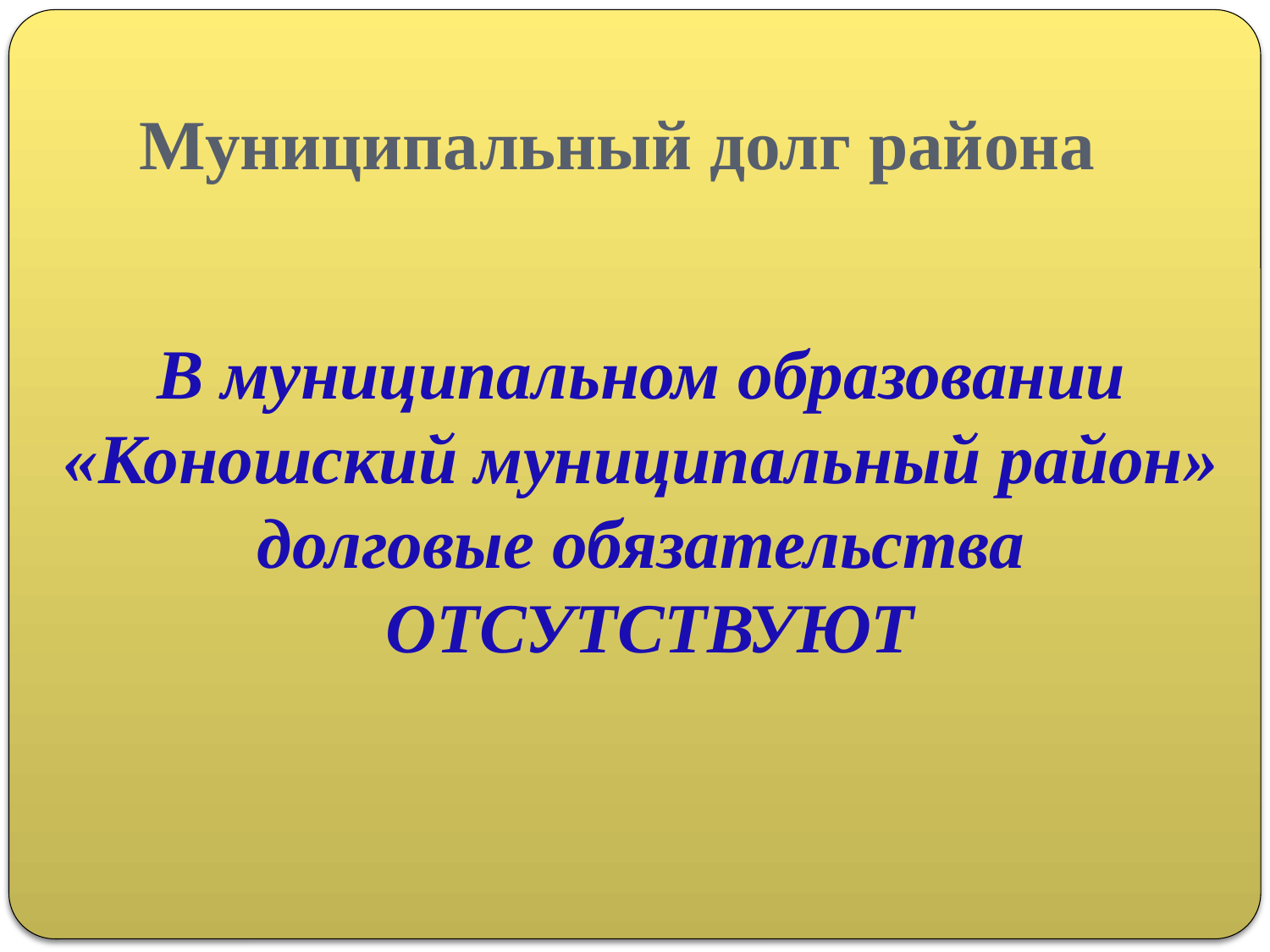

# Муниципальный долг района

В муниципальном образовании
«Коношский муниципальный район»
долговые обязательства
ОТСУТСТВУЮТ